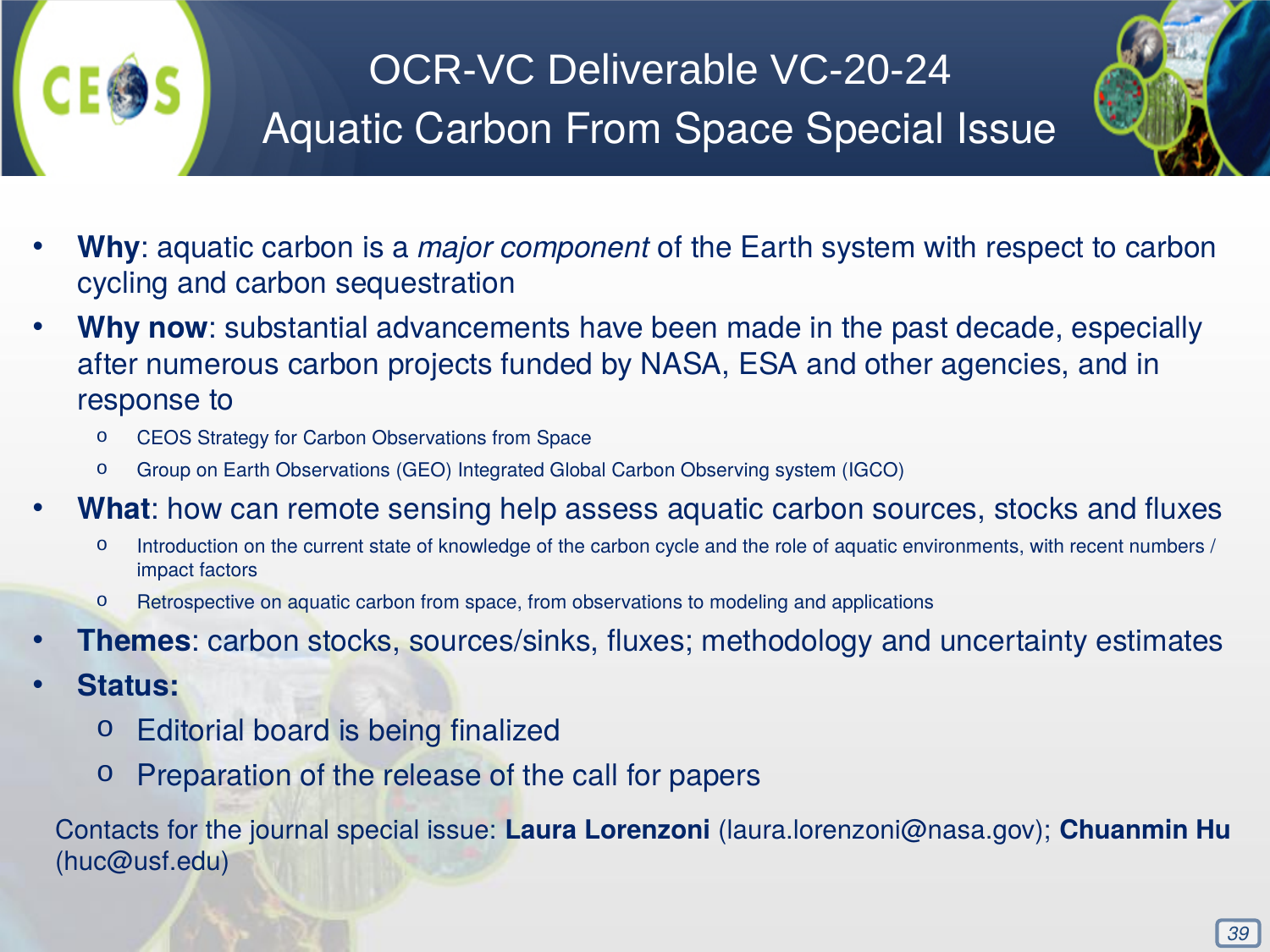

OCR-VC Deliverable VC-20-24
Aquatic Carbon From Space Special Issue

Why: aquatic carbon is a major component of the Earth system with respect to carbon cycling and carbon sequestration
Why now: substantial advancements have been made in the past decade, especially after numerous carbon projects funded by NASA, ESA and other agencies, and in response to
CEOS Strategy for Carbon Observations from Space
Group on Earth Observations (GEO) Integrated Global Carbon Observing system (IGCO)
What: how can remote sensing help assess aquatic carbon sources, stocks and fluxes
Introduction on the current state of knowledge of the carbon cycle and the role of aquatic environments, with recent numbers / impact factors
Retrospective on aquatic carbon from space, from observations to modeling and applications
Themes: carbon stocks, sources/sinks, fluxes; methodology and uncertainty estimates
Status:
Editorial board is being finalized
Preparation of the release of the call for papers
Contacts for the journal special issue: Laura Lorenzoni (laura.lorenzoni@nasa.gov); Chuanmin Hu (huc@usf.edu)
39